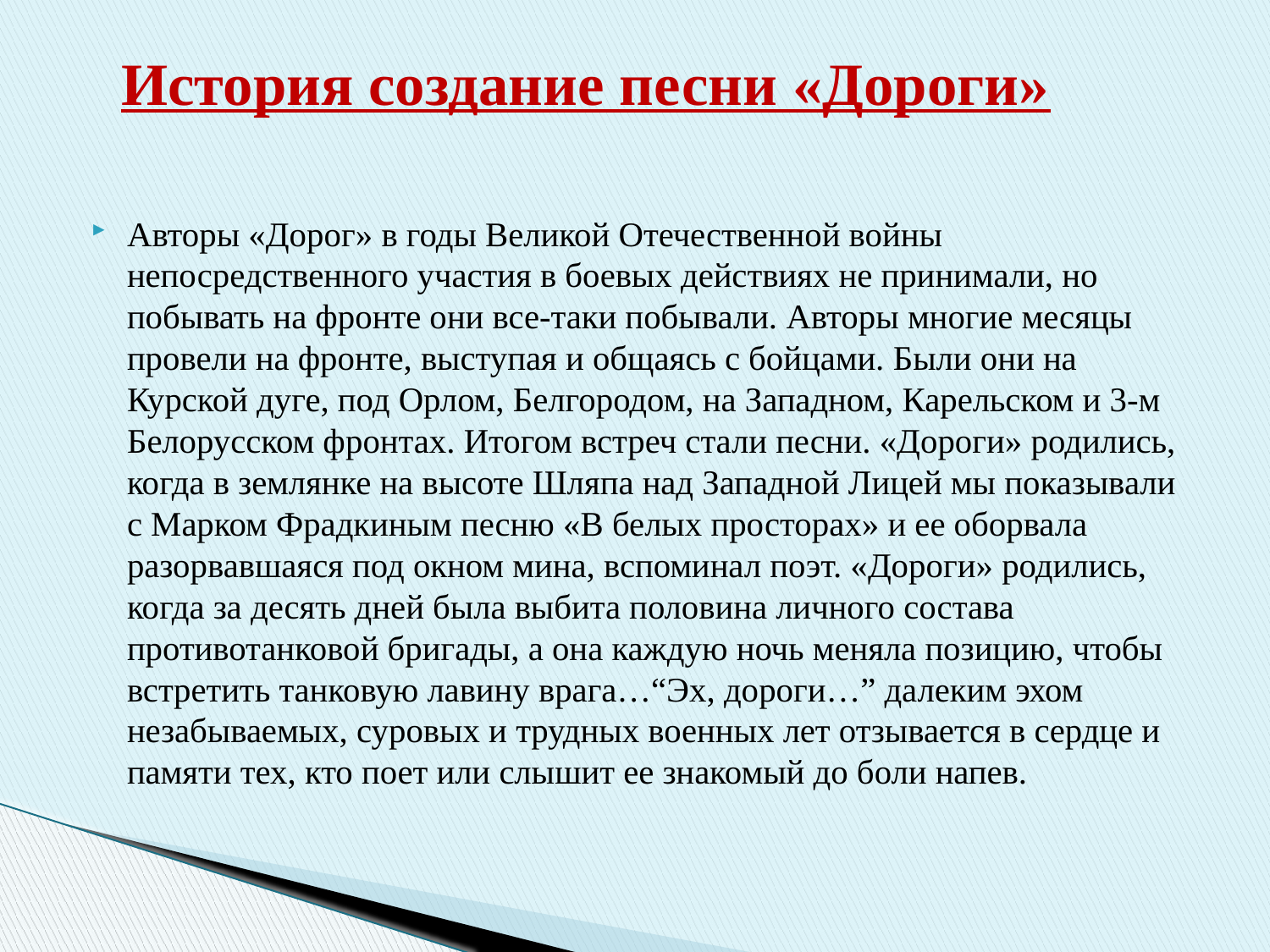

# История создание песни «Дороги»
Авторы «Дорог» в годы Великой Отечественной войны непосредственного участия в боевых действиях не принимали, но побывать на фронте они все-таки побывали. Авторы многие месяцы провели на фронте, выступая и общаясь с бойцами. Были они на Курской дуге, под Орлом, Белгородом, на Западном, Карельском и 3-м Белорусском фронтах. Итогом встреч стали песни. «Дороги» родились, когда в землянке на высоте Шляпа над Западной Лицей мы показывали с Марком Фрадкиным песню «В белых просторах» и ее оборвала разорвавшаяся под окном мина, вспоминал поэт. «Дороги» родились, когда за десять дней была выбита половина личного состава противотанковой бригады, а она каждую ночь меняла позицию, чтобы встретить танковую лавину врага…“Эх, дороги…” далеким эхом незабываемых, суровых и трудных военных лет отзывается в сердце и памяти тех, кто поет или слышит ее знакомый до боли напев.